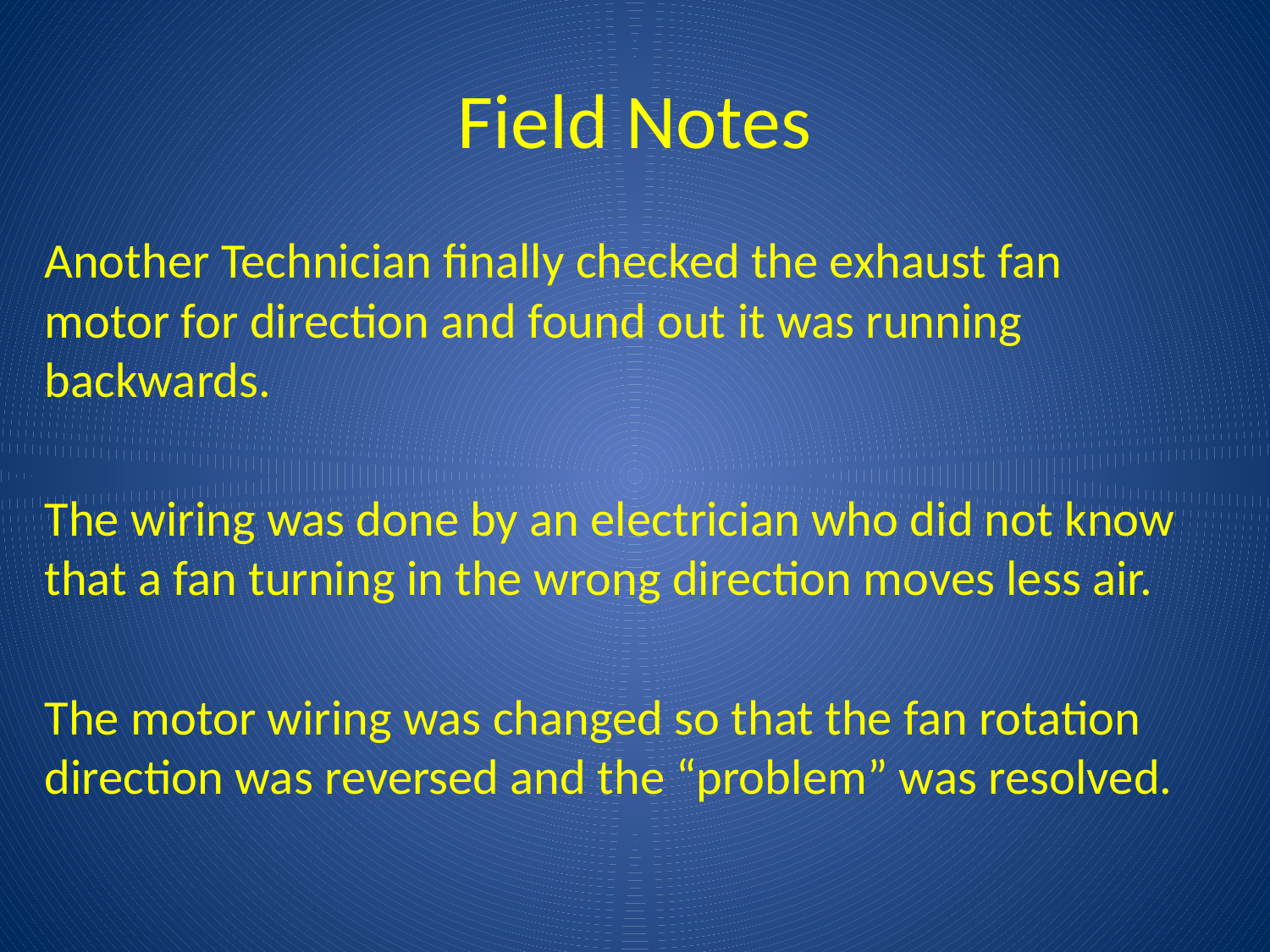

# Field Notes
Another Technician finally checked the exhaust fan motor for direction and found out it was running backwards.

The wiring was done by an electrician who did not know that a fan turning in the wrong direction moves less air.

The motor wiring was changed so that the fan rotation direction was reversed and the “problem” was resolved.